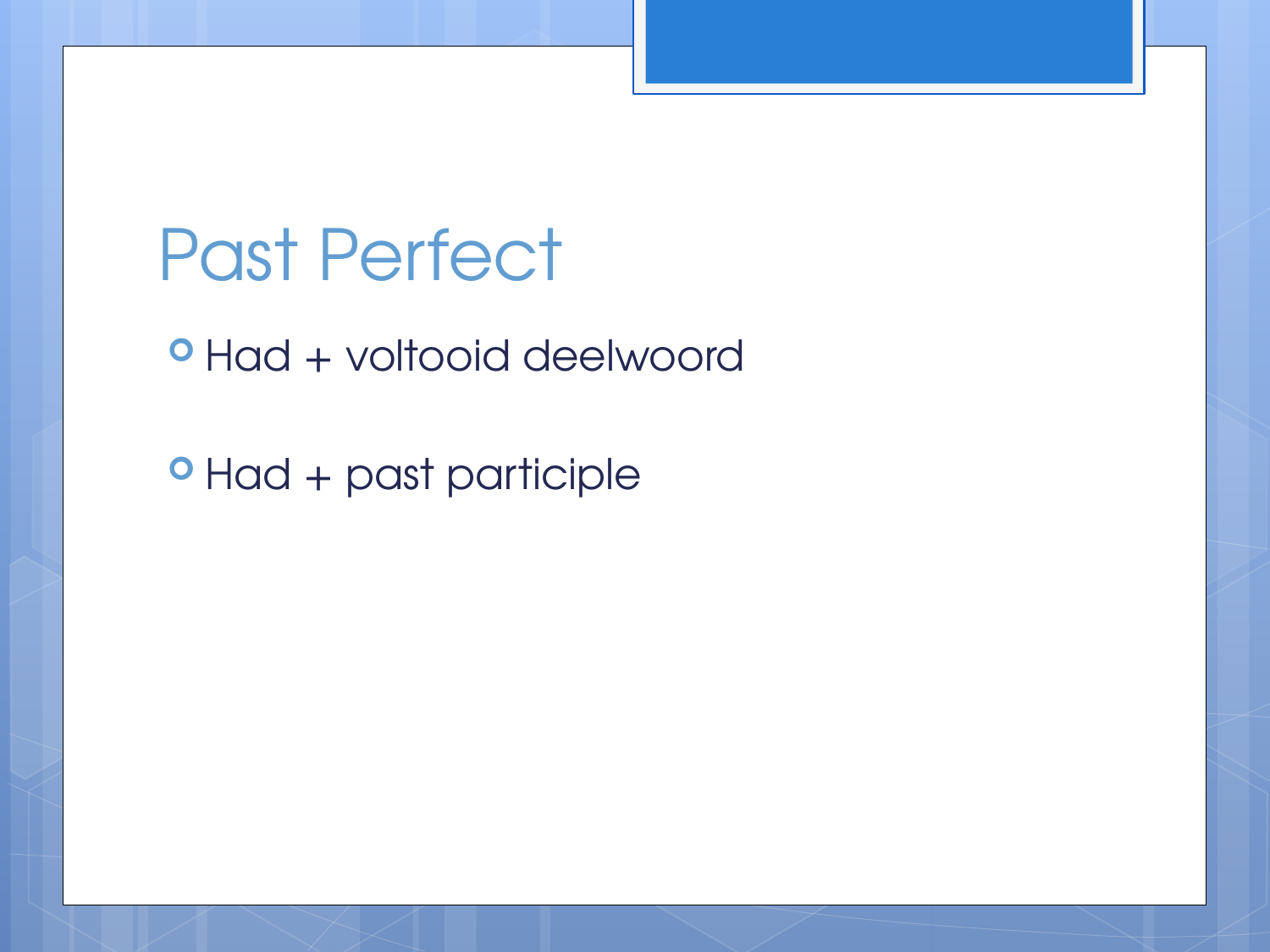

# Past Perfect
Had + voltooid deelwoord

Had + past participle